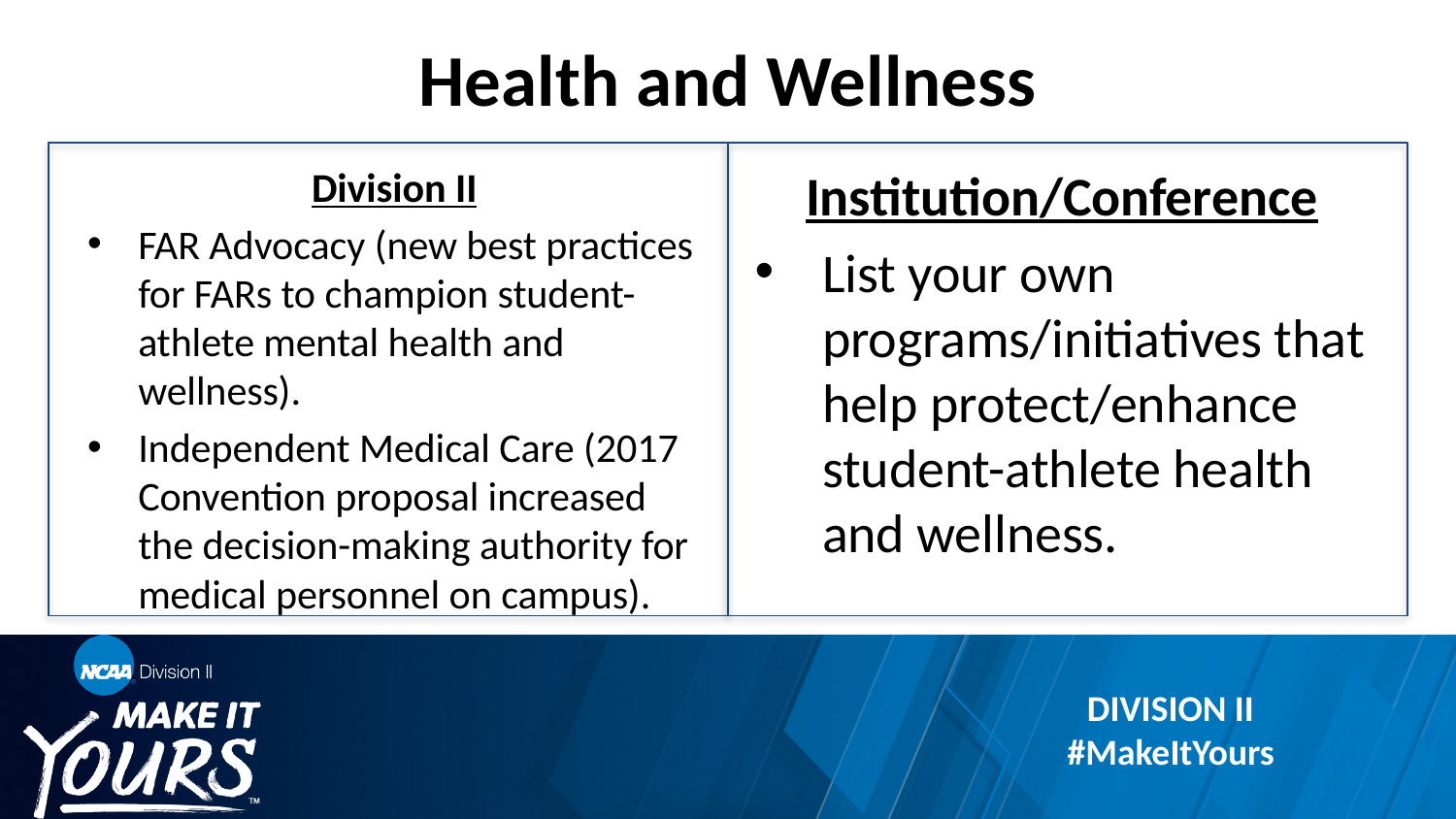

# Health and Wellness
Division II
FAR Advocacy (new best practices for FARs to champion student-athlete mental health and wellness).
Independent Medical Care (2017 Convention proposal increased the decision-making authority for medical personnel on campus).
Institution/Conference
List your own programs/initiatives that help protect/enhance student-athlete health and wellness.